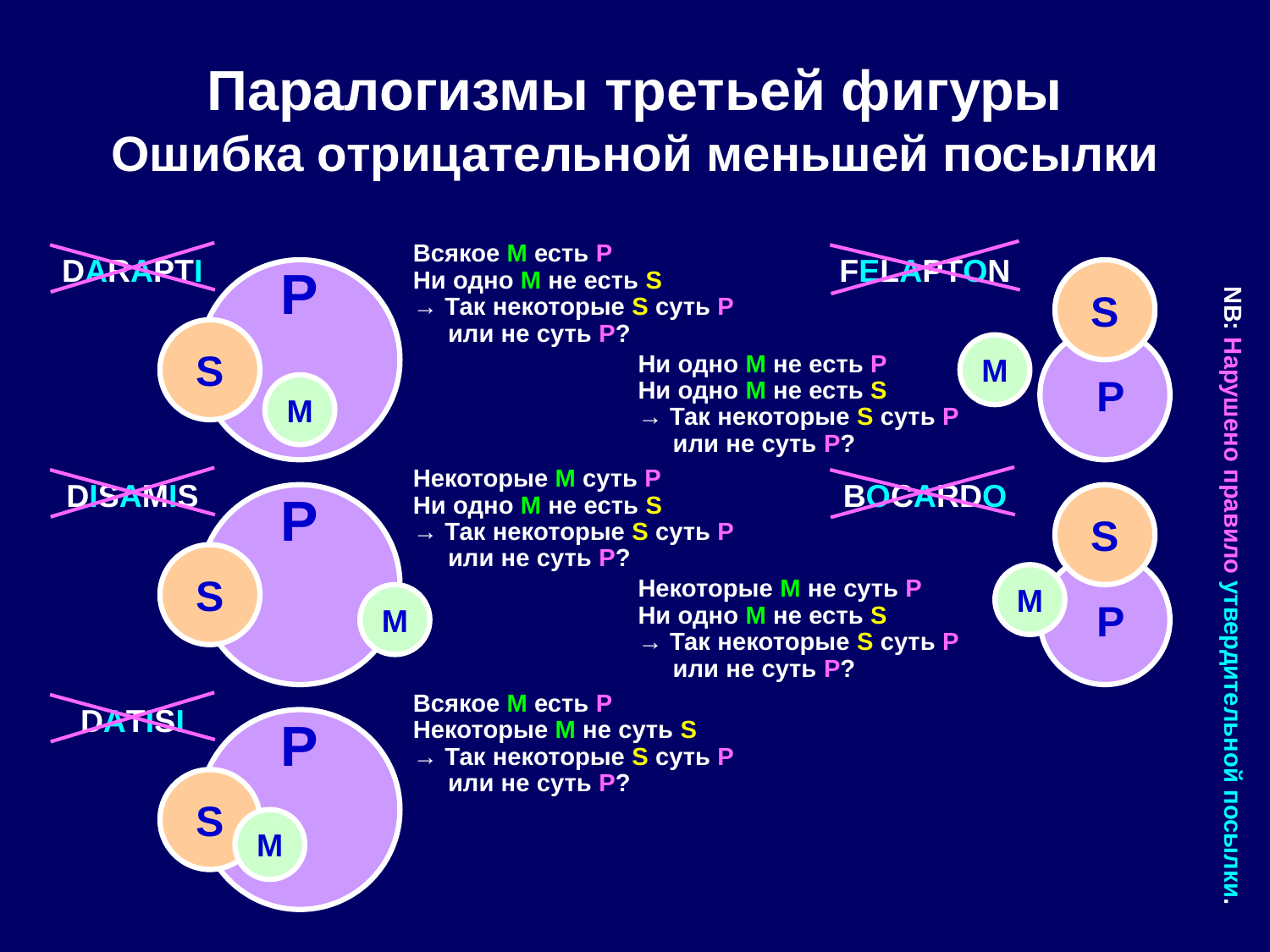

# Паралогизмы третьей фигуры Ошибка отрицательной меньшей посылки
Всякое M есть P
Ни одно M не есть S
→ Так некоторые S суть P
     или не суть P?
DARAPTI
FELAPTON
P
S
S
 P
M
Ни одно M не есть P
Ни одно M не есть S
→ Так некоторые S суть P
     или не суть P?
M
Некоторые M суть P
Ни одно M не есть S
→ Так некоторые S суть P
     или не суть P?
DISAMIS
BOCARDO
P
S
S
 P
M
Некоторые M не суть P
Ни одно M не есть S
→ Так некоторые S суть P
     или не суть P?
NB: Нарушено правило утвердительной посылки.
M
Всякое M есть P
Некоторые M не суть S
→ Так некоторые S суть P
     или не суть P?
DATISI
P
S
M